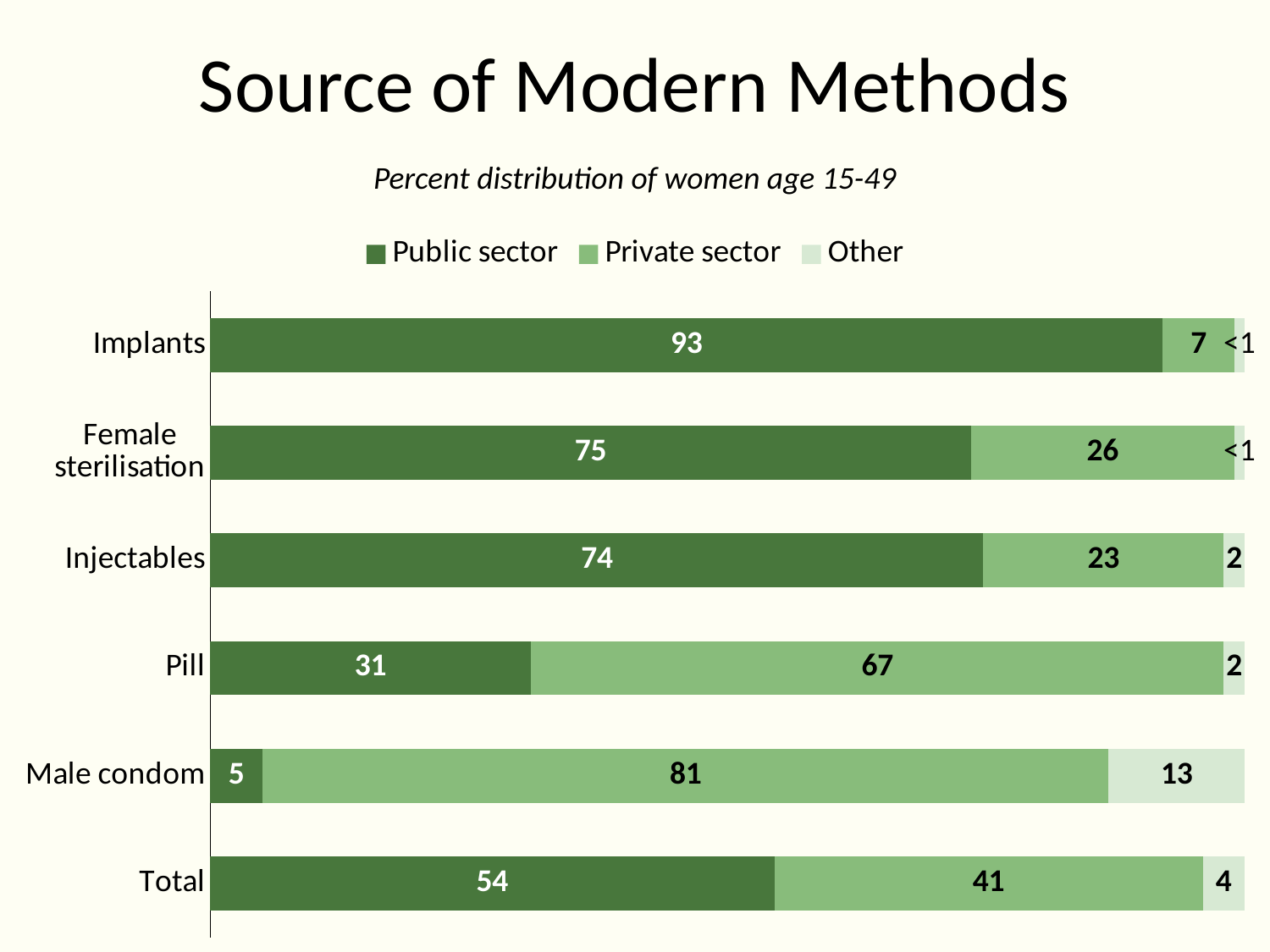

# Source of Modern Methods
Percent distribution of women age 15-49

### Chart

| Category | Public sector | Private sector | Other |
|---|---|---|---|
| Total | 54.0 | 41.0 | 4.0 |
| Male condom | 5.0 | 81.0 | 13.0 |
| Pill | 31.0 | 67.0 | 2.0 |
| Injectables | 74.0 | 23.0 | 2.0 |
| Female sterilisation | 75.0 | 26.0 | 1.0 |
| Implants | 93.0 | 7.0 | 1.0 |